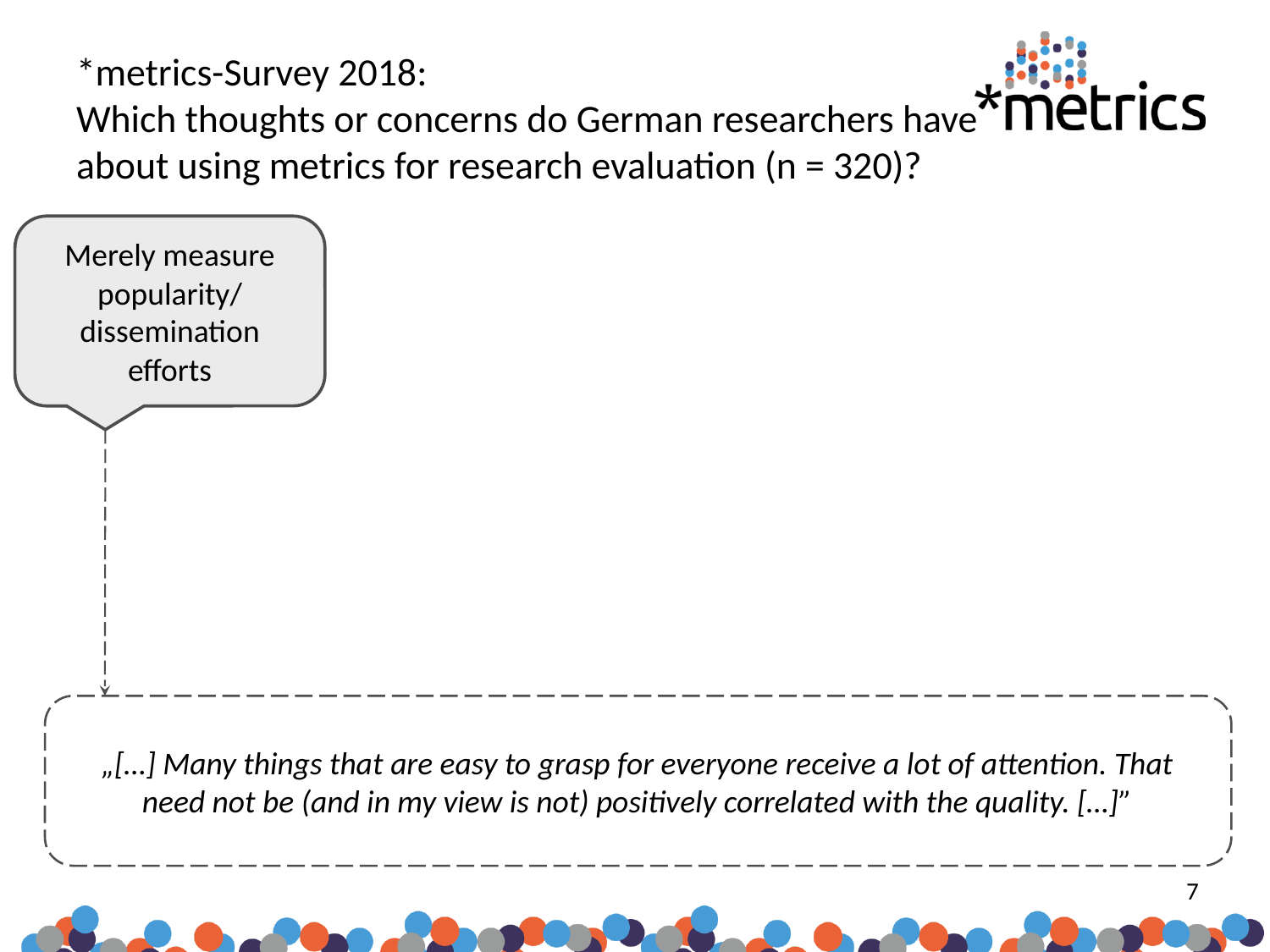

*metrics-Survey 2018:
Which thoughts or concerns do German researchers have about using metrics for research evaluation (n = 320)?
Merely measure popularity/ dissemination efforts

„[…] Many things that are easy to grasp for everyone receive a lot of attention. That need not be (and in my view is not) positively correlated with the quality. […]”
7